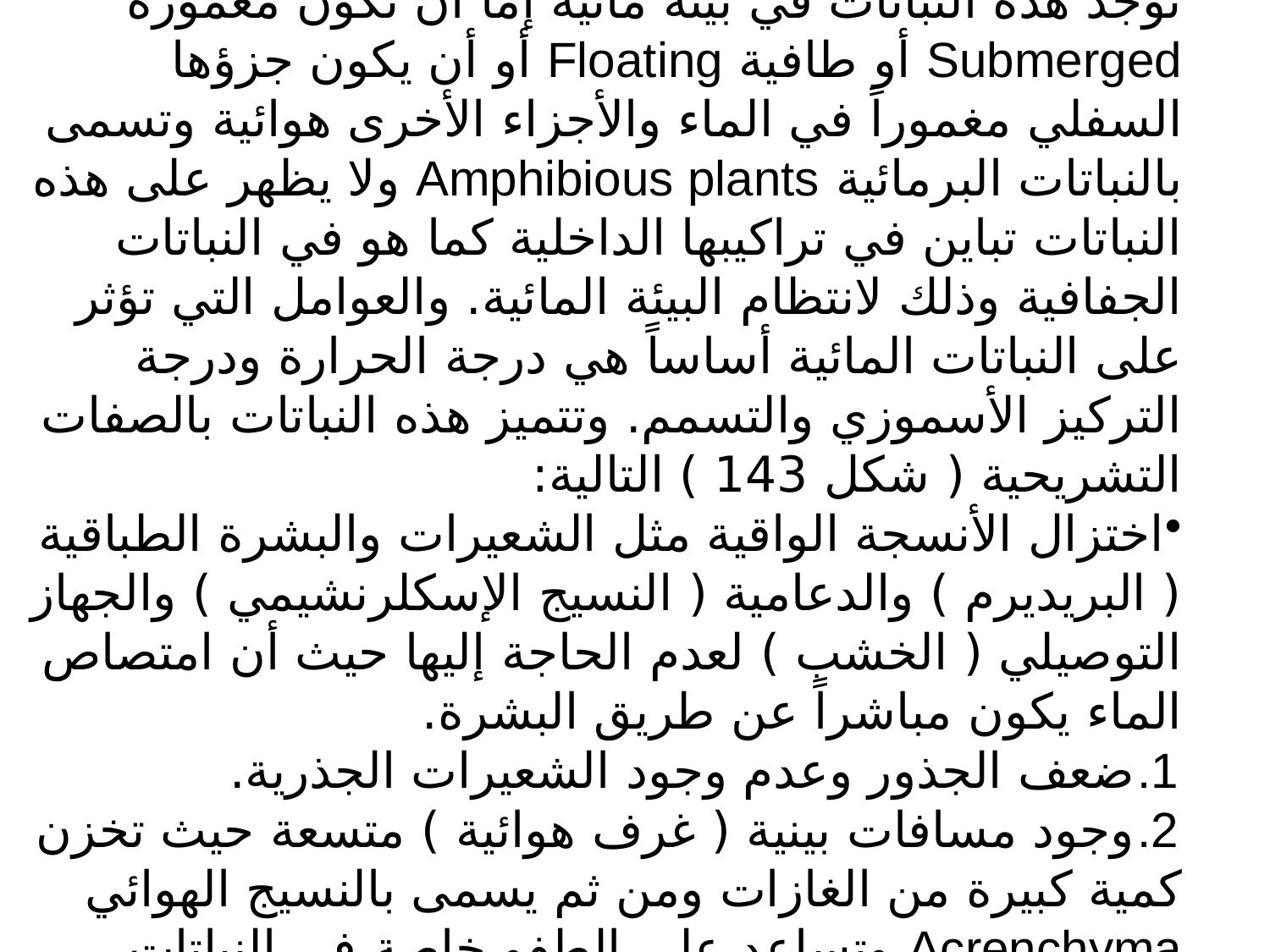

النباتات المائية Hydrophytes
توجد هذه النباتات في بيئة مائية إما أن تكون مغمورة Submerged أو طافية Floating أو أن يكون جزؤها السفلي مغموراً في الماء والأجزاء الأخرى هوائية وتسمى بالنباتات البرمائية Amphibious plants ولا يظهر على هذه النباتات تباين في تراكيبها الداخلية كما هو في النباتات الجفافية وذلك لانتظام البيئة المائية. والعوامل التي تؤثر على النباتات المائية أساساً هي درجة الحرارة ودرجة التركيز الأسموزي والتسمم. وتتميز هذه النباتات بالصفات التشريحية ( شكل 143 ) التالية:
اختزال الأنسجة الواقية مثل الشعيرات والبشرة الطباقية ( البريديرم ) والدعامية ( النسيج الإسكلرنشيمي ) والجهاز التوصيلي ( الخشب ) لعدم الحاجة إليها حيث أن امتصاص الماء يكون مباشراً عن طريق البشرة.
ضعف الجذور وعدم وجود الشعيرات الجذرية.
وجود مسافات بينية ( غرف هوائية ) متسعة حيث تخزن كمية كبيرة من الغازات ومن ثم يسمى بالنسيج الهوائي Acrenchyma وتساعد على الطفو خاصة في النباتات المغمورة والطافية.